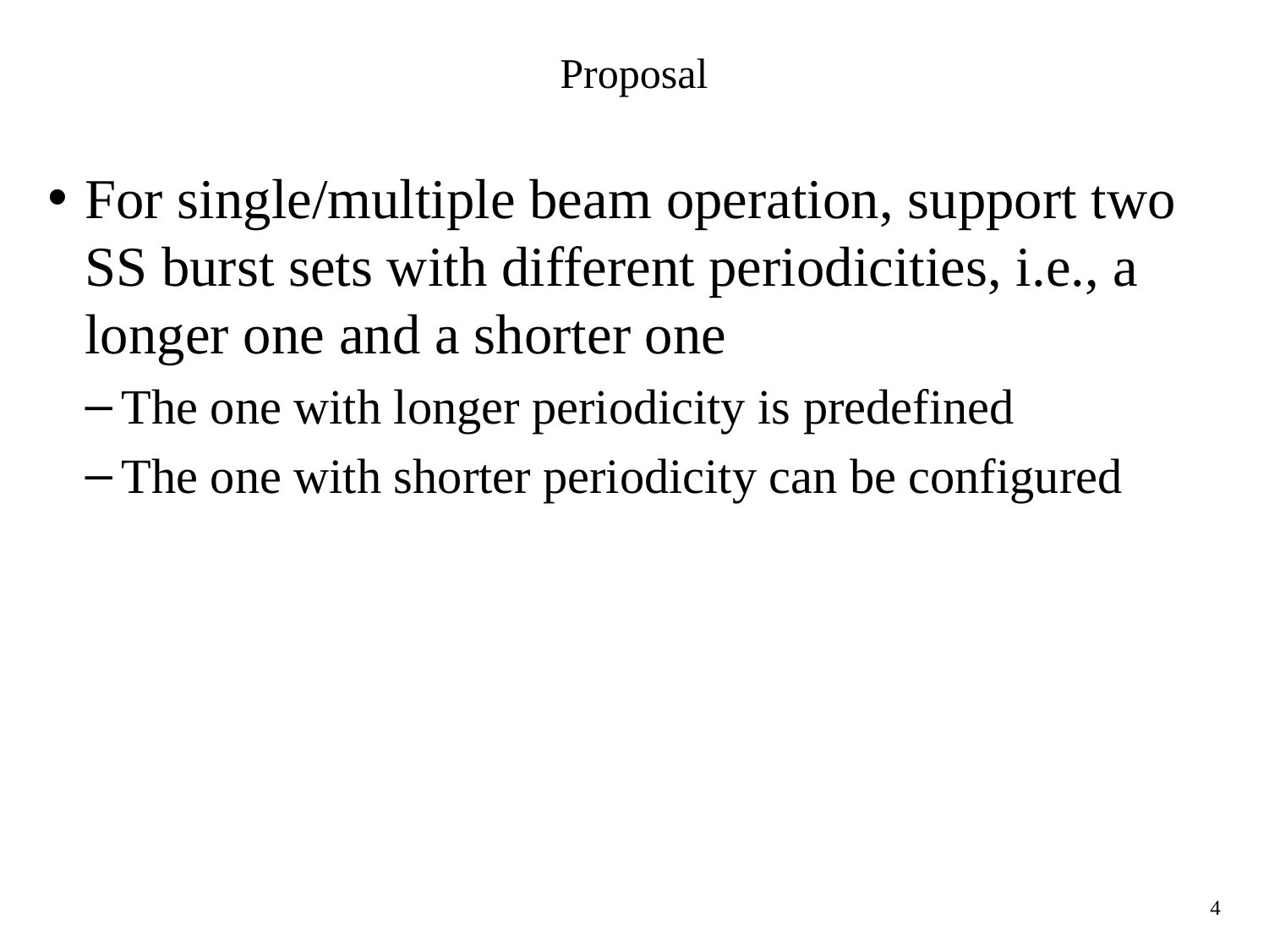

# Proposal
For single/multiple beam operation, support two SS burst sets with different periodicities, i.e., a longer one and a shorter one
The one with longer periodicity is predefined
The one with shorter periodicity can be configured
4